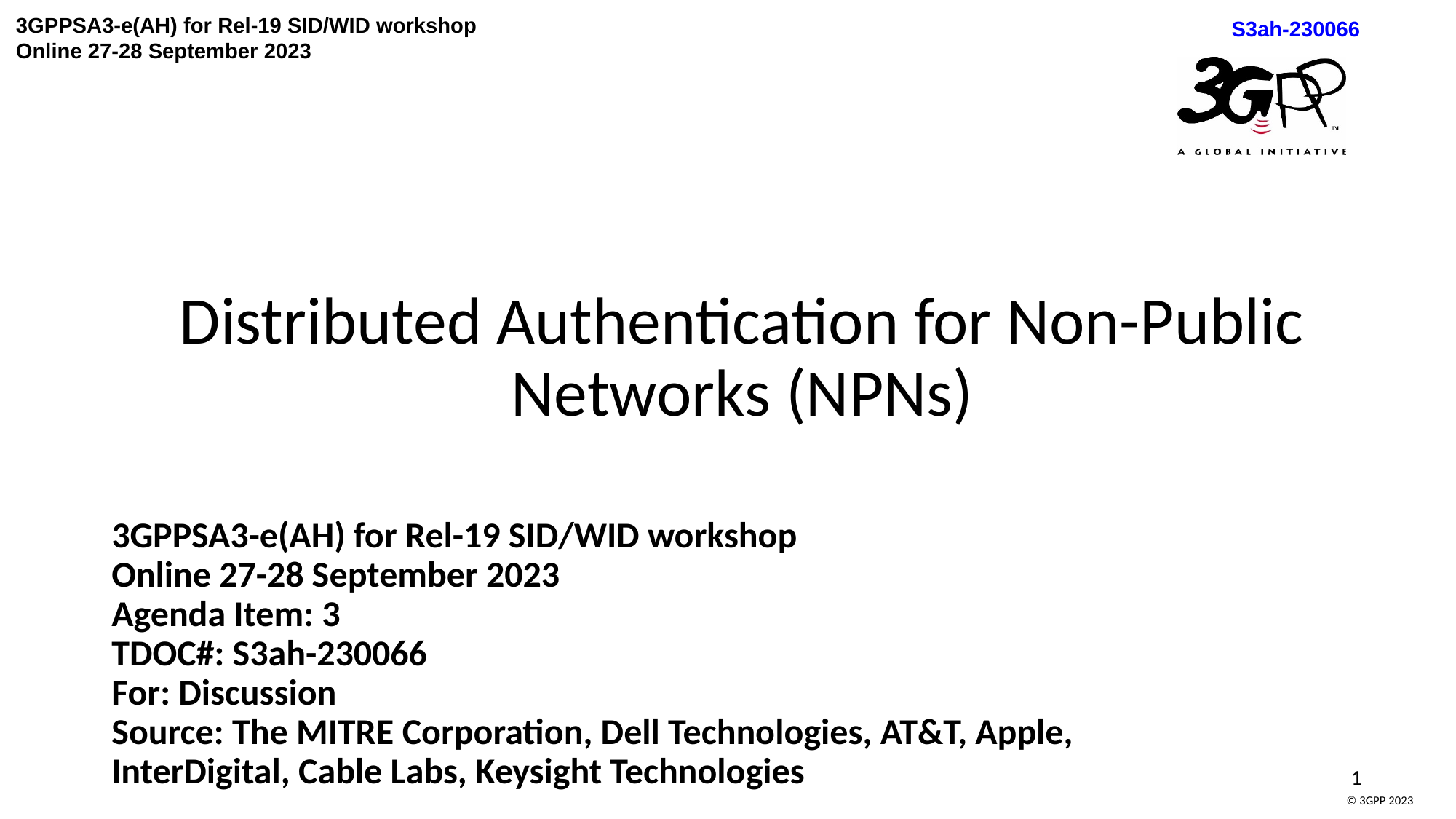

3GPPSA3-e(AH) for Rel-19 SID/WID workshop
Online 27-28 September 2023
S3ah-230066
# Distributed Authentication for Non-Public Networks (NPNs)
3GPPSA3-e(AH) for Rel-19 SID/WID workshop
Online 27-28 September 2023
Agenda Item: 3
TDOC#: S3ah-230066
For: Discussion
Source: The MITRE Corporation, Dell Technologies, AT&T, Apple, InterDigital, Cable Labs, Keysight Technologies